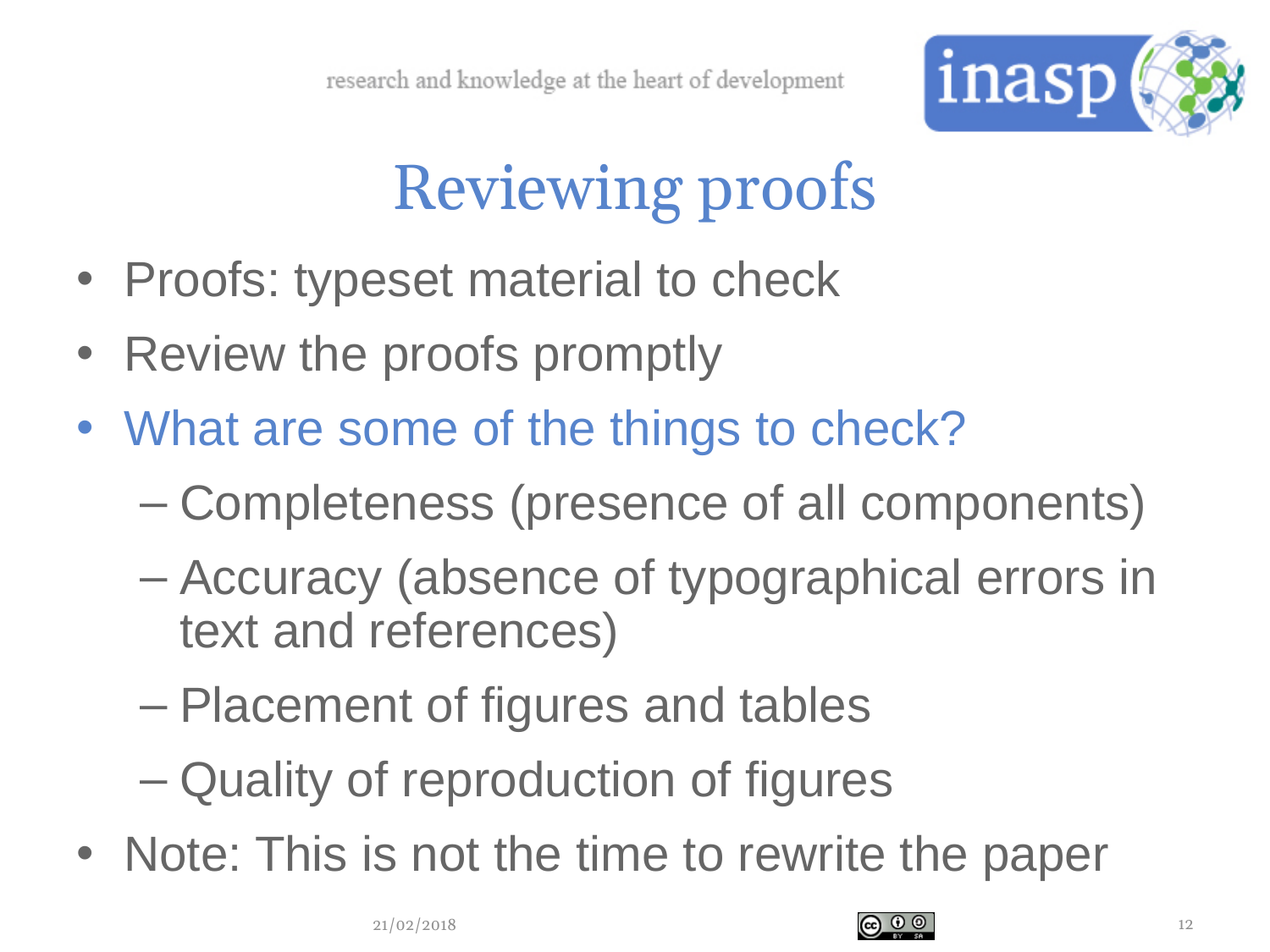

Reviewing proofs
Proofs: typeset material to check
Review the proofs promptly
What are some of the things to check?
Completeness (presence of all components)
Accuracy (absence of typographical errors in text and references)
Placement of figures and tables
Quality of reproduction of figures
Note: This is not the time to rewrite the paper
21/02/2018

12